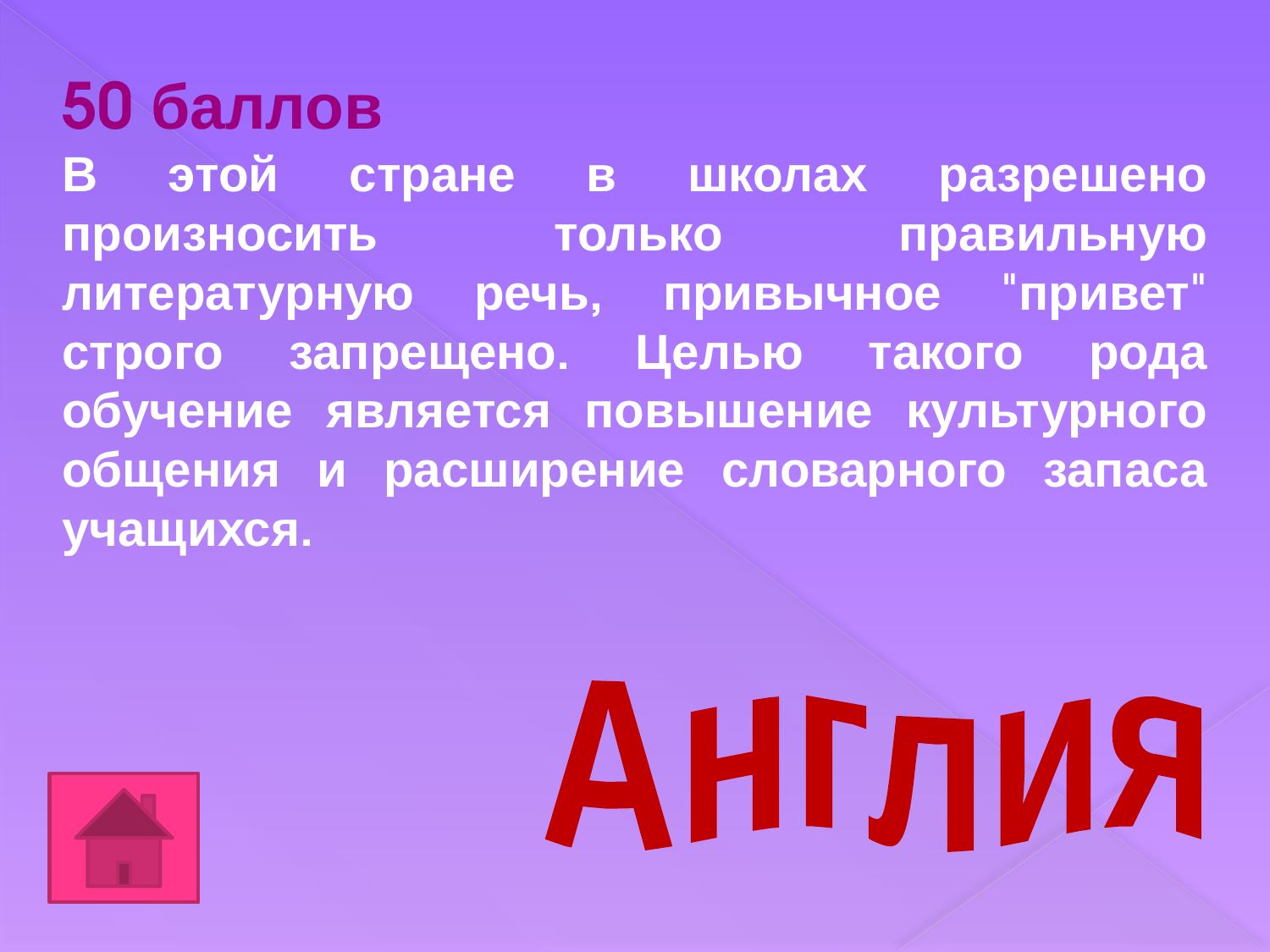

50 баллов
В этой стране в школах разрешено произносить только правильную литературную речь, привычное "привет" строго запрещено. Целью такого рода обучение является повышение культурного общения и расширение словарного запаса учащихся.

Англия